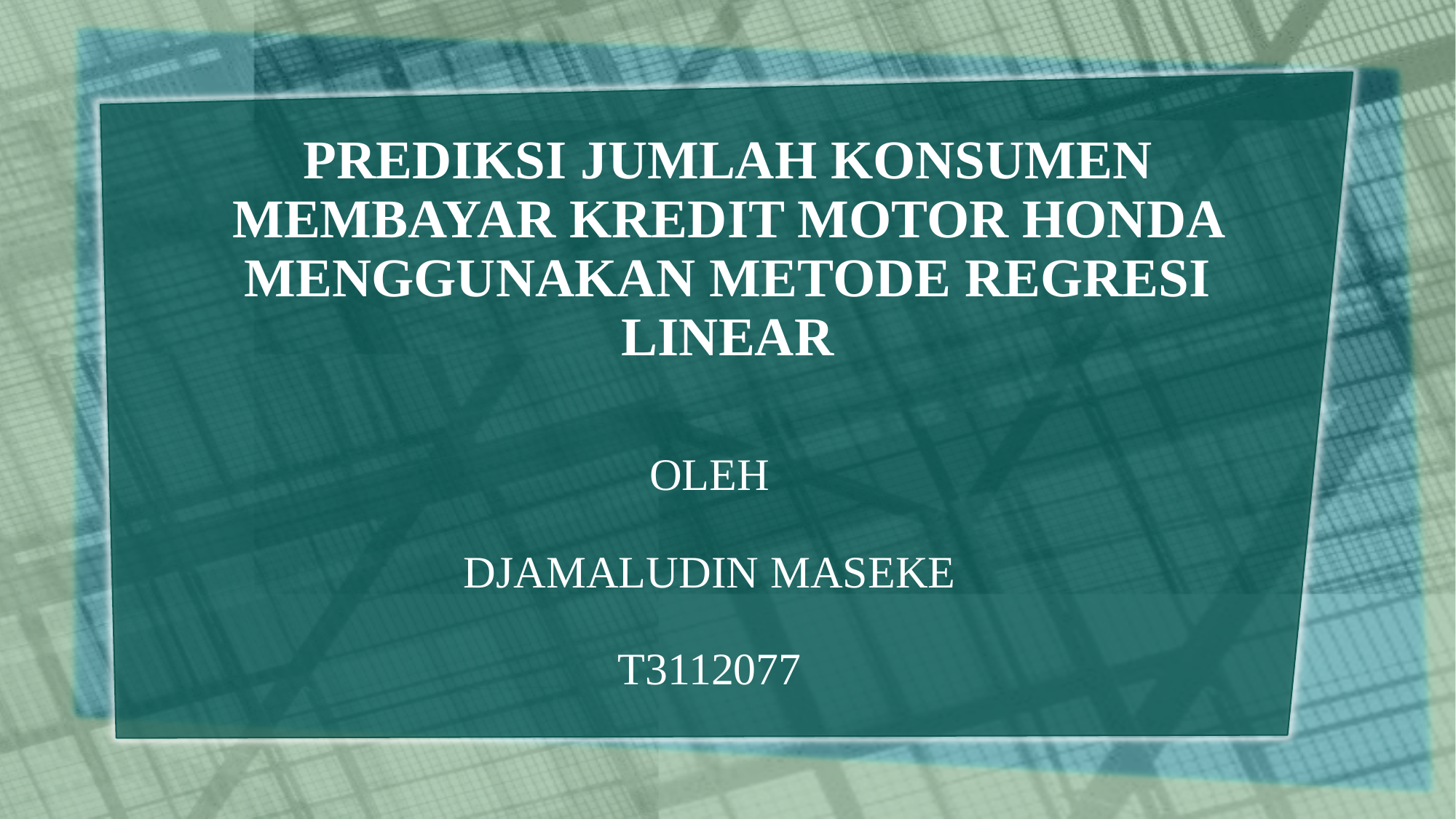

# PREDIKSI JUMLAH KONSUMEN MEMBAYAR KREDIT MOTOR HONDA MENGGUNAKAN METODE REGRESI LINEAR
OLEH

DJAMALUDIN MASEKE

T3112077